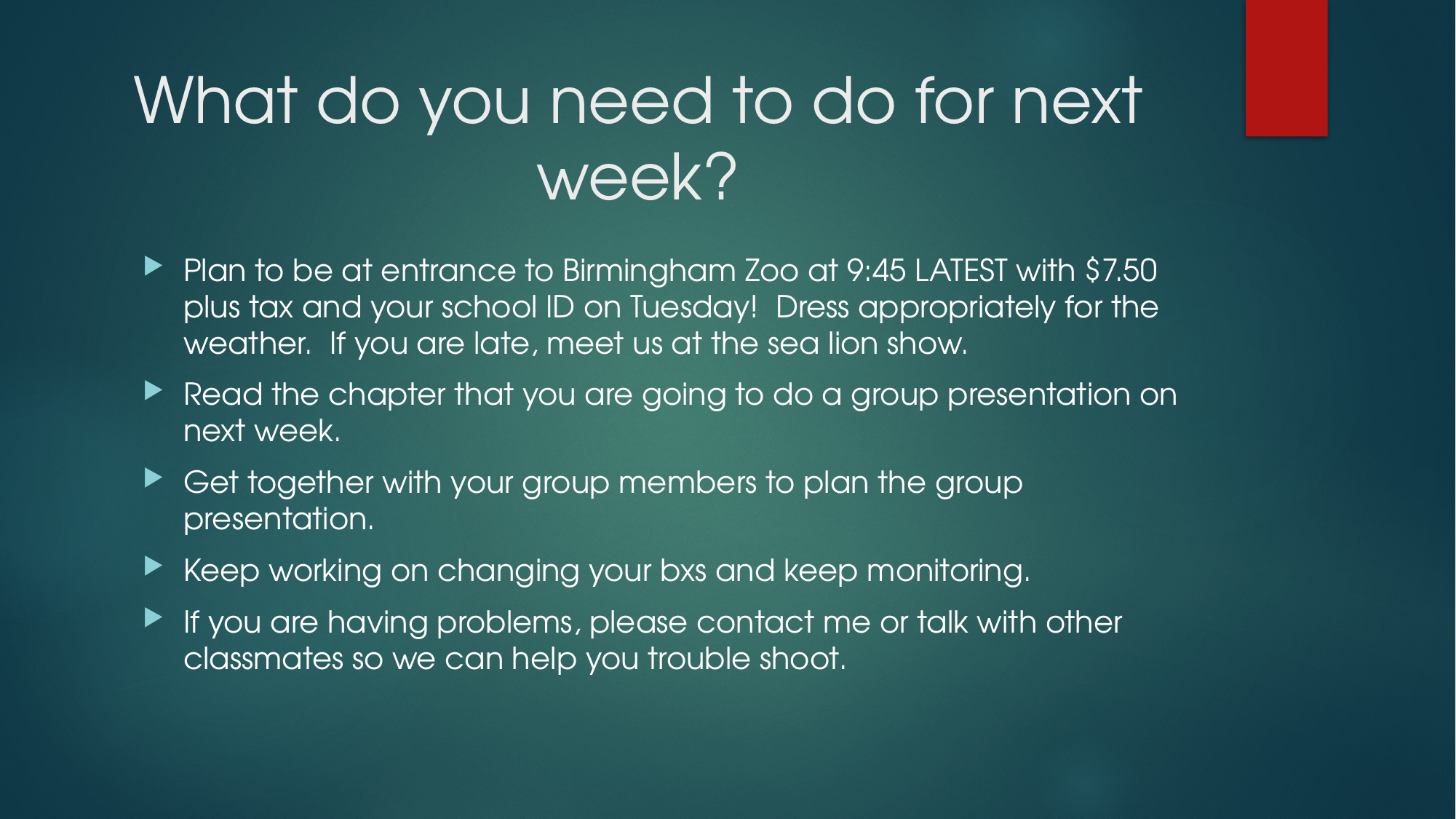

# What do you need to do for next week?
Plan to be at entrance to Birmingham Zoo at 9:45 LATEST with $7.50 plus tax and your school ID on Tuesday!  Dress appropriately for the weather.  If you are late, meet us at the sea lion show.
Read the chapter that you are going to do a group presentation on next week.
Get together with your group members to plan the group presentation.
Keep working on changing your bxs and keep monitoring.
If you are having problems, please contact me or talk with other classmates so we can help you trouble shoot.